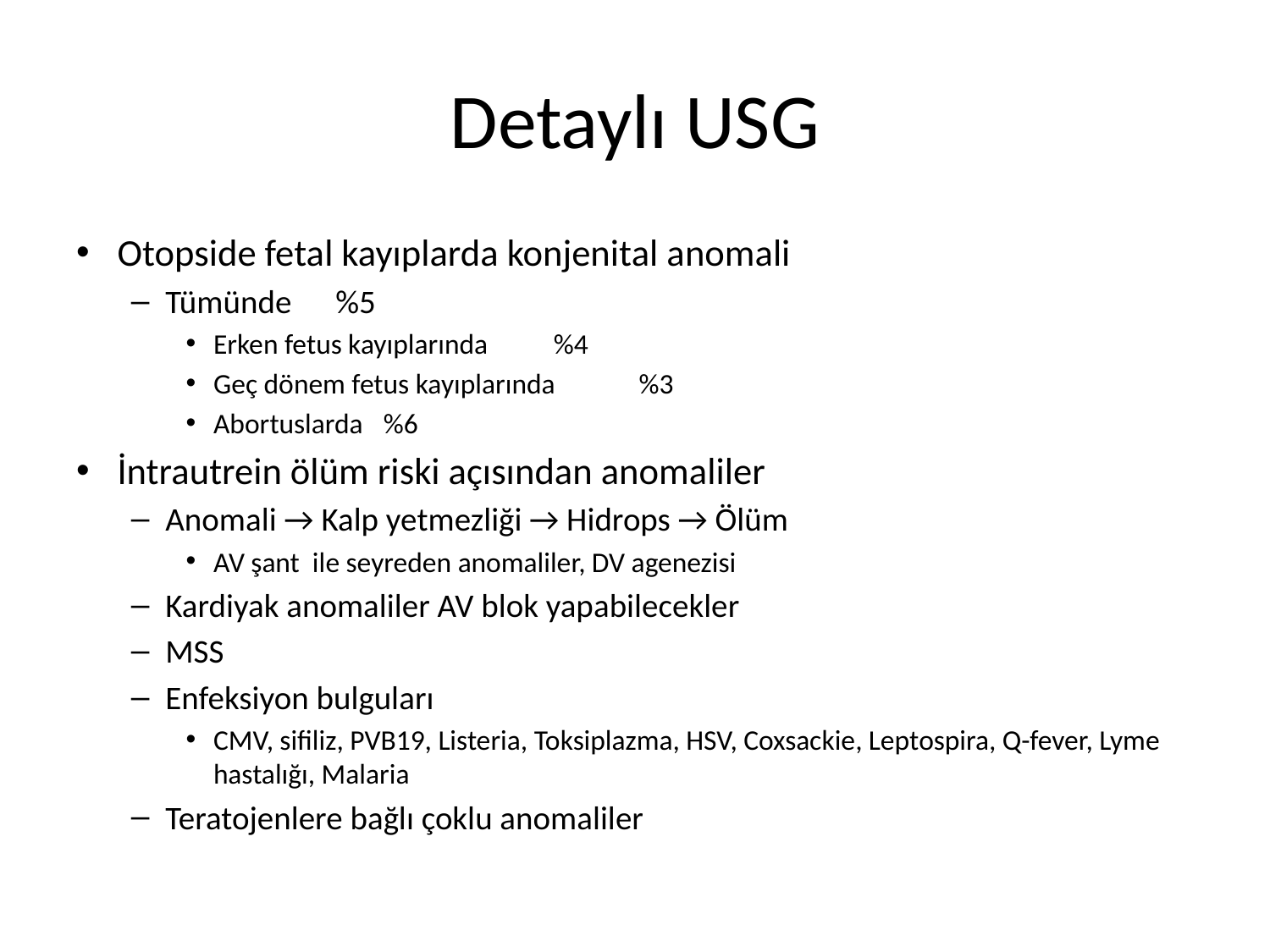

# Detaylı USG
Otopside fetal kayıplarda konjenital anomali
Tümünde 				%5
Erken fetus kayıplarında 			%4
Geç dönem fetus kayıplarında 		%3
Abortuslarda				%6
İntrautrein ölüm riski açısından anomaliler
Anomali → Kalp yetmezliği → Hidrops → Ölüm
AV şant  ile seyreden anomaliler, DV agenezisi
Kardiyak anomaliler AV blok yapabilecekler
MSS
Enfeksiyon bulguları
CMV, sifiliz, PVB19, Listeria, Toksiplazma, HSV, Coxsackie, Leptospira, Q-fever, Lyme hastalığı, Malaria
Teratojenlere bağlı çoklu anomaliler